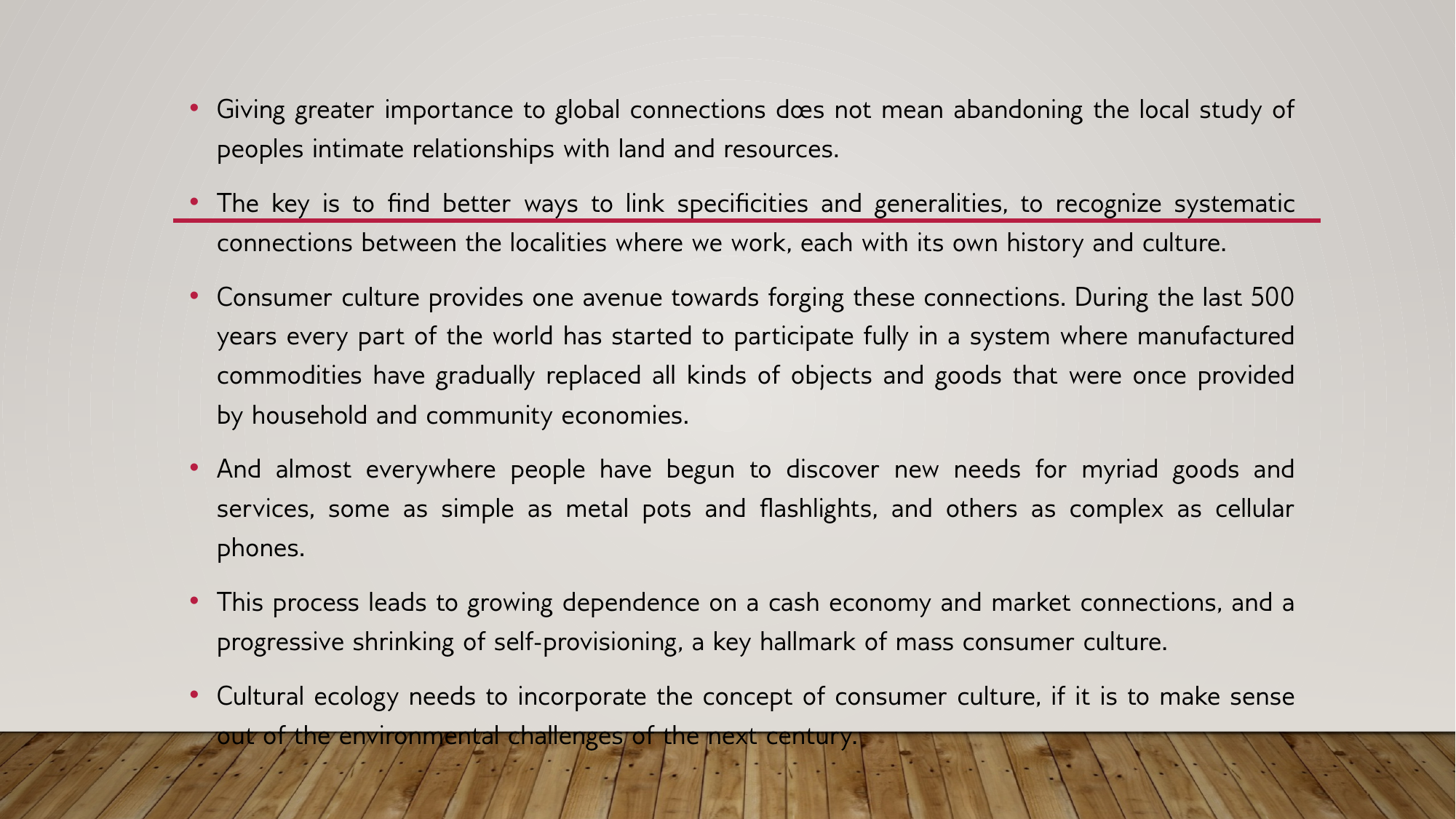

Giving greater importance to global connections does not mean abandoning the local study of peoples intimate relationships with land and resources.
The key is to find better ways to link specificities and generalities, to recognize systematic connections between the localities where we work, each with its own history and culture.
Consumer culture provides one avenue towards forging these connections. During the last 500 years every part of the world has started to participate fully in a system where manufactured commodities have gradually replaced all kinds of objects and goods that were once provided by household and community economies.
And almost everywhere people have begun to discover new needs for myriad goods and services, some as simple as metal pots and flashlights, and others as complex as cellular phones.
This process leads to growing dependence on a cash economy and market connections, and a progressive shrinking of self-provisioning, a key hallmark of mass consumer culture.
Cultural ecology needs to incorporate the concept of consumer culture, if it is to make sense out of the environmental challenges of the next century.